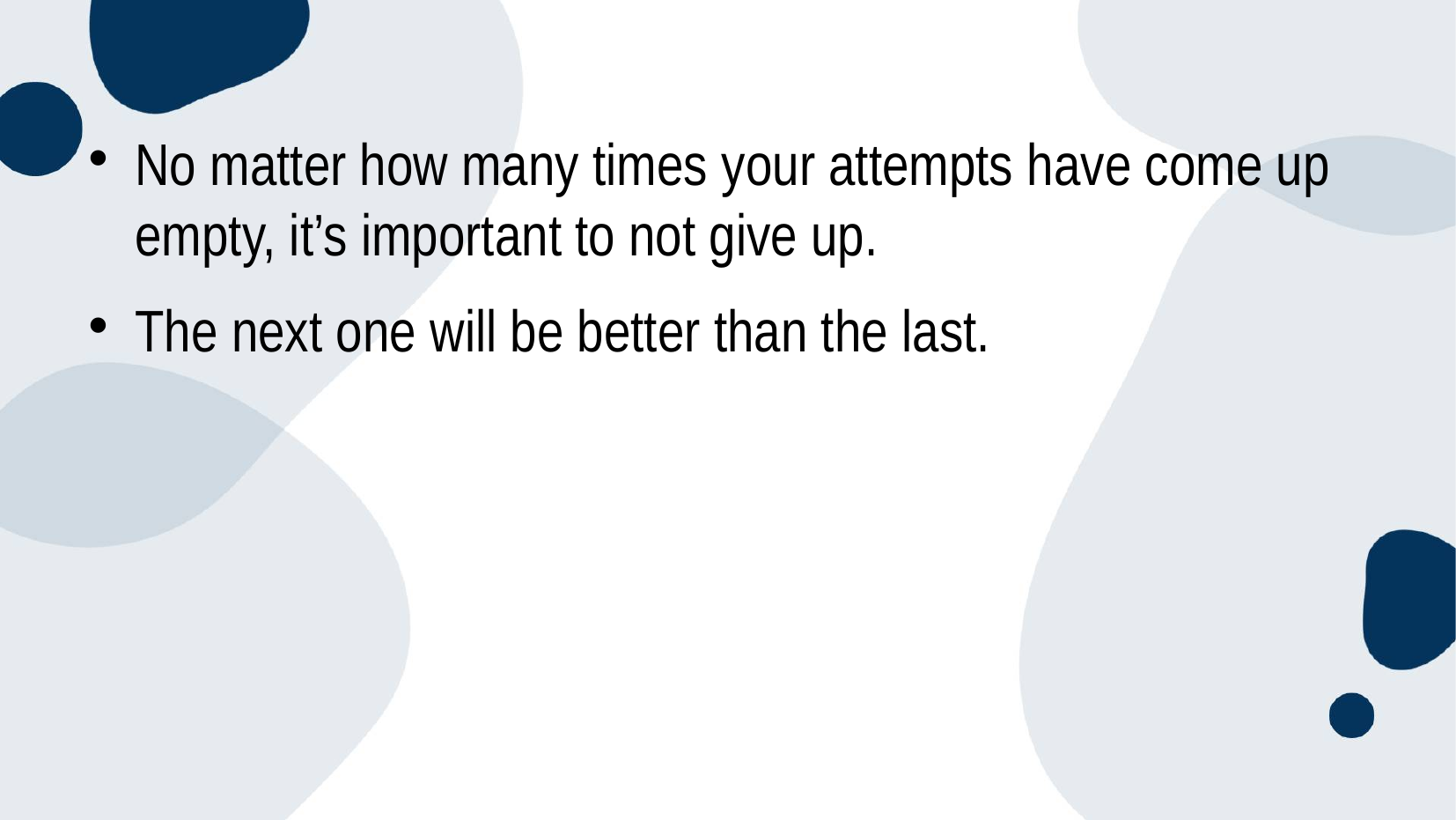

# No matter how many times your attempts have come up empty, it’s important to not give up.
The next one will be better than the last.